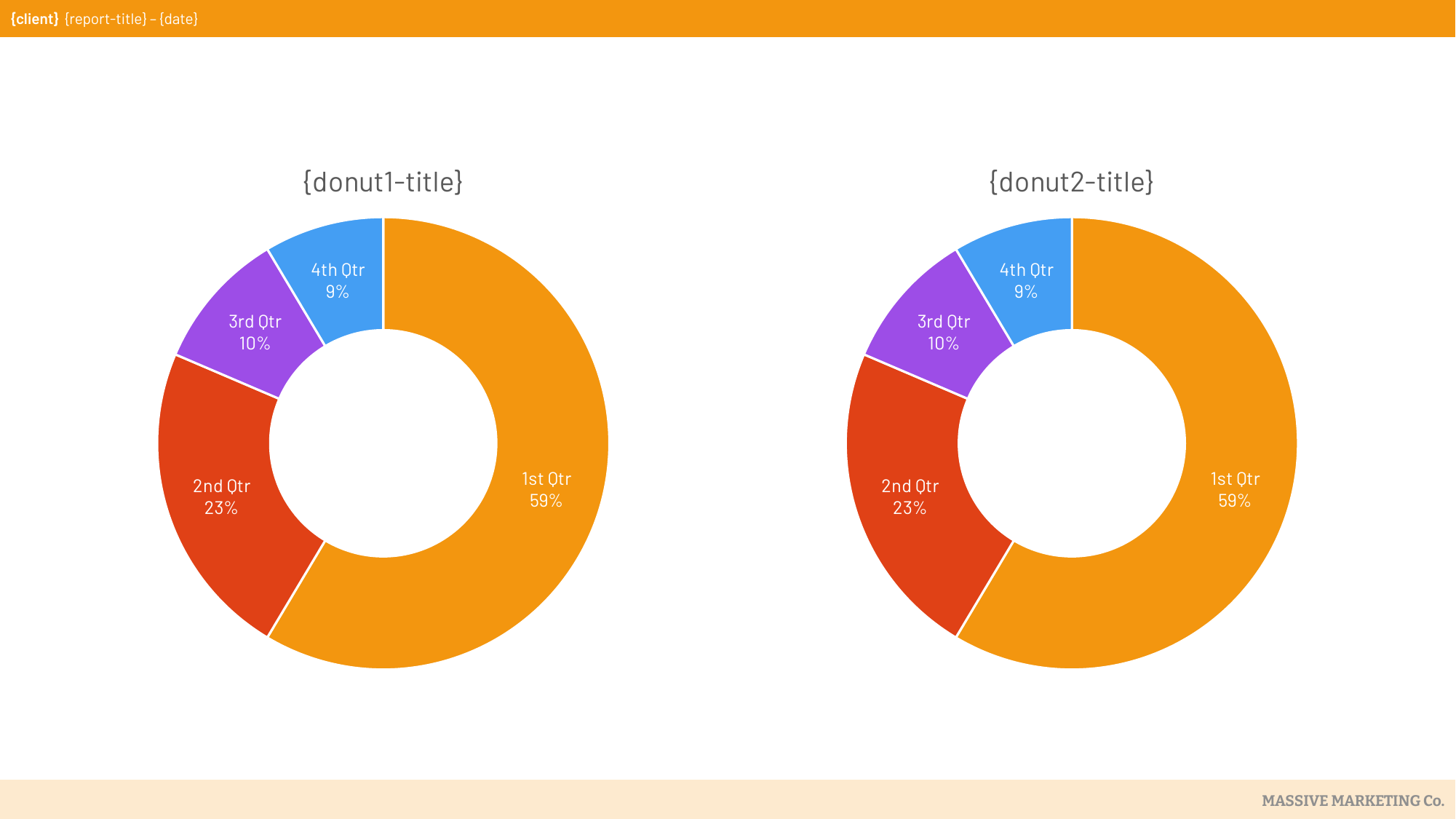

### Chart: {donut2-title}

| Category | Series |
|---|---|
| 1st Qtr | 8.2 |
| 2nd Qtr | 3.2 |
| 3rd Qtr | 1.4 |
| 4th Qtr | 1.2 |

### Chart: {donut1-title}

| Category | Series |
|---|---|
| 1st Qtr | 8.2 |
| 2nd Qtr | 3.2 |
| 3rd Qtr | 1.4 |
| 4th Qtr | 1.2 |